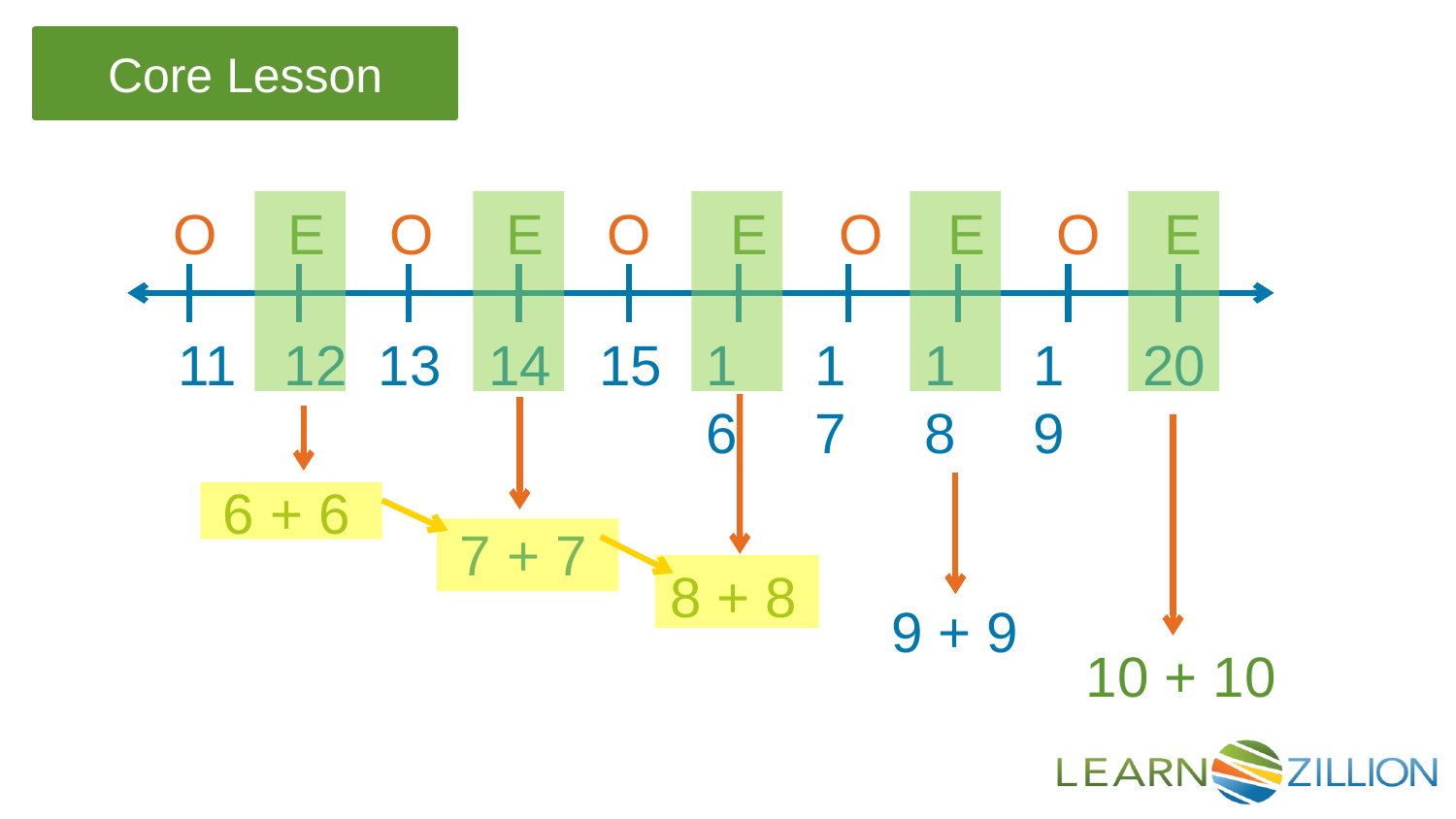

O
E
O
E
O
E
O
E
O
E
11   12  13   14   15
16
17
18
19
20

6 + 6

7 + 7

8 + 8

9 + 9
10 + 10